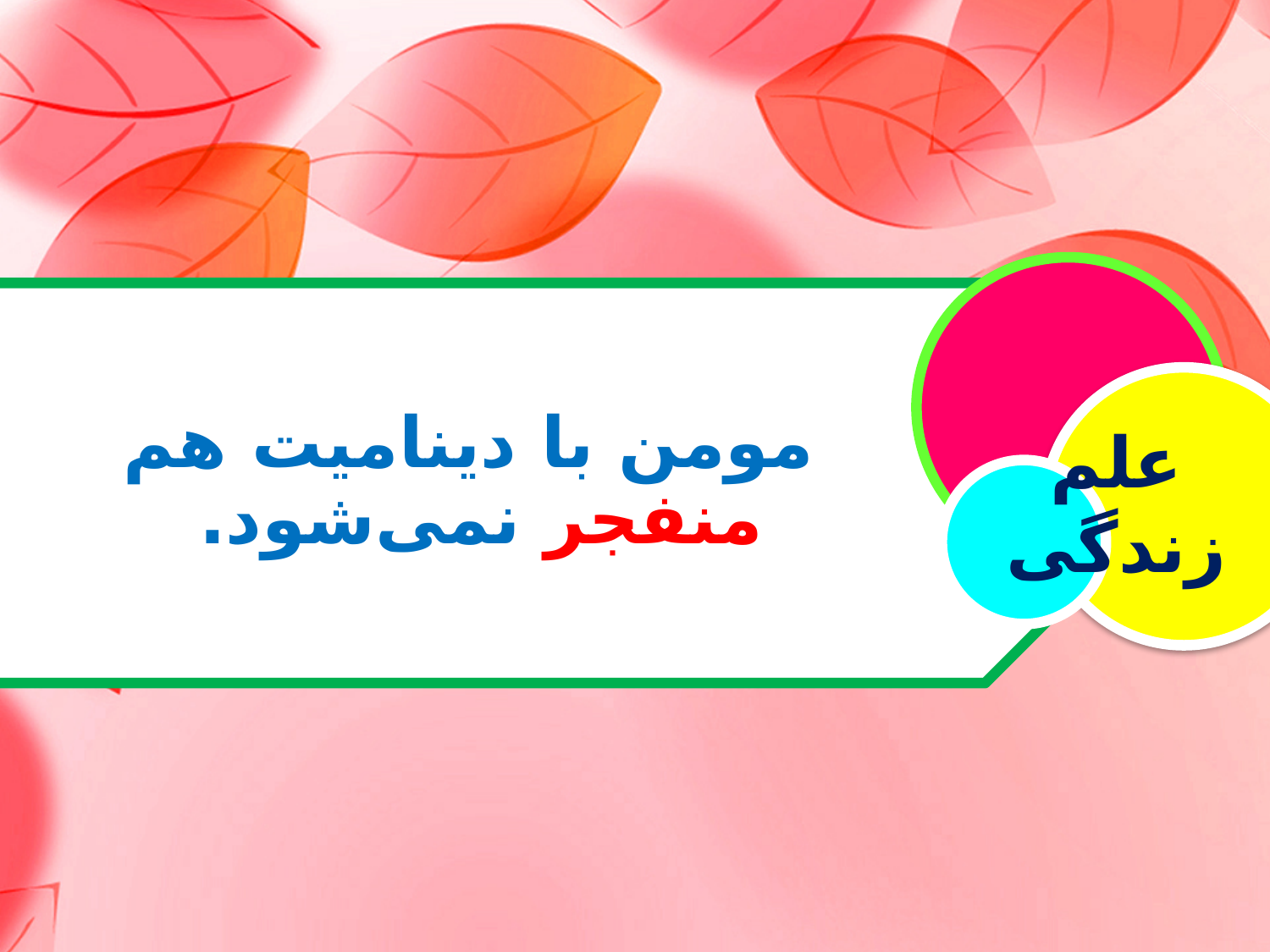

مومن با دینامیت هم منفجر نمی‌شود.

علم زندگی